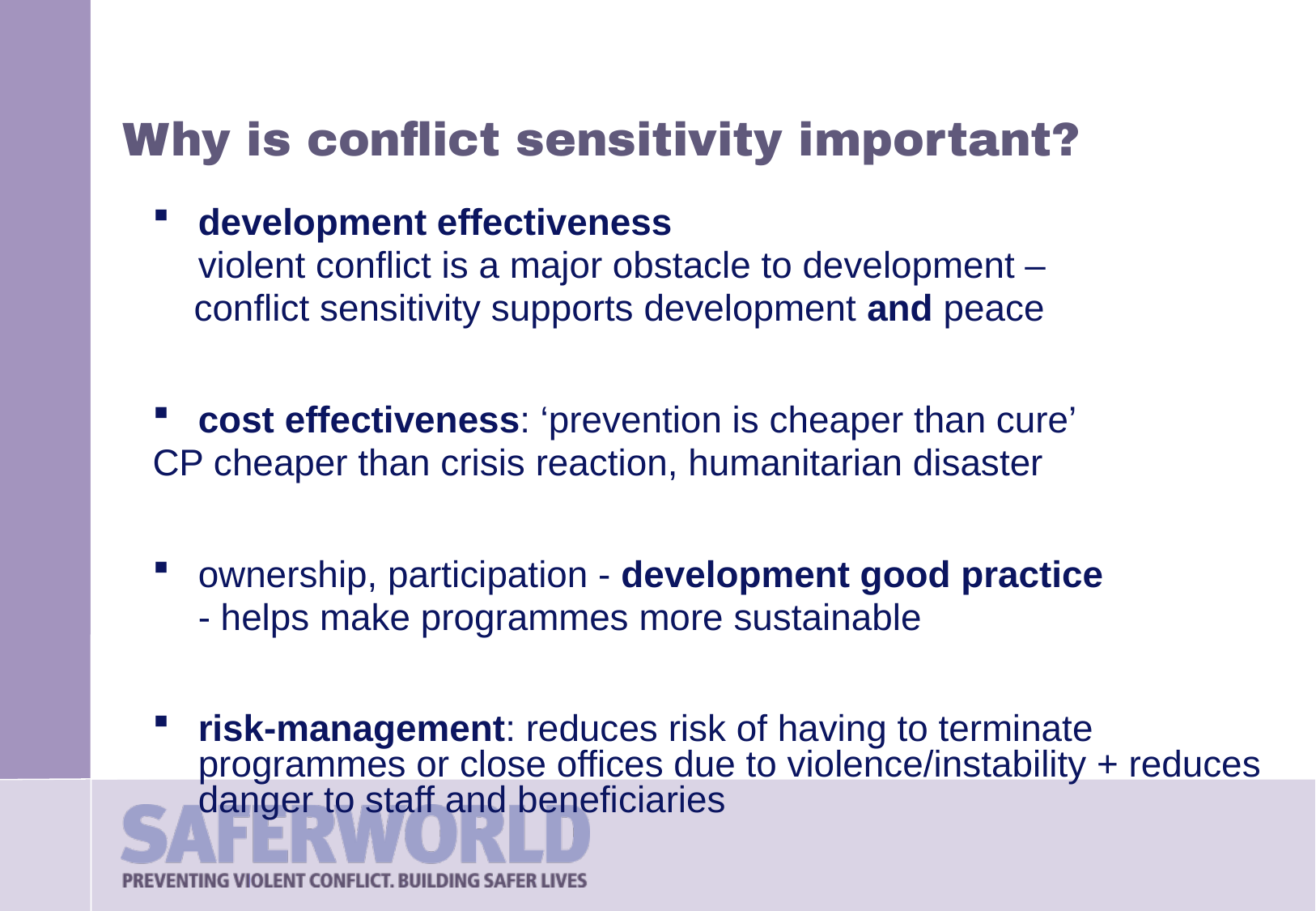

Why is conflict sensitivity important?
development effectiveness
	violent conflict is a major obstacle to development –
    conflict sensitivity supports development and peace

cost effectiveness: ‘prevention is cheaper than cure’
CP cheaper than crisis reaction, humanitarian disaster

ownership, participation - development good practice
	- helps make programmes more sustainable

risk-management: reduces risk of having to terminate programmes or close offices due to violence/instability + reduces danger to staff and beneficiaries